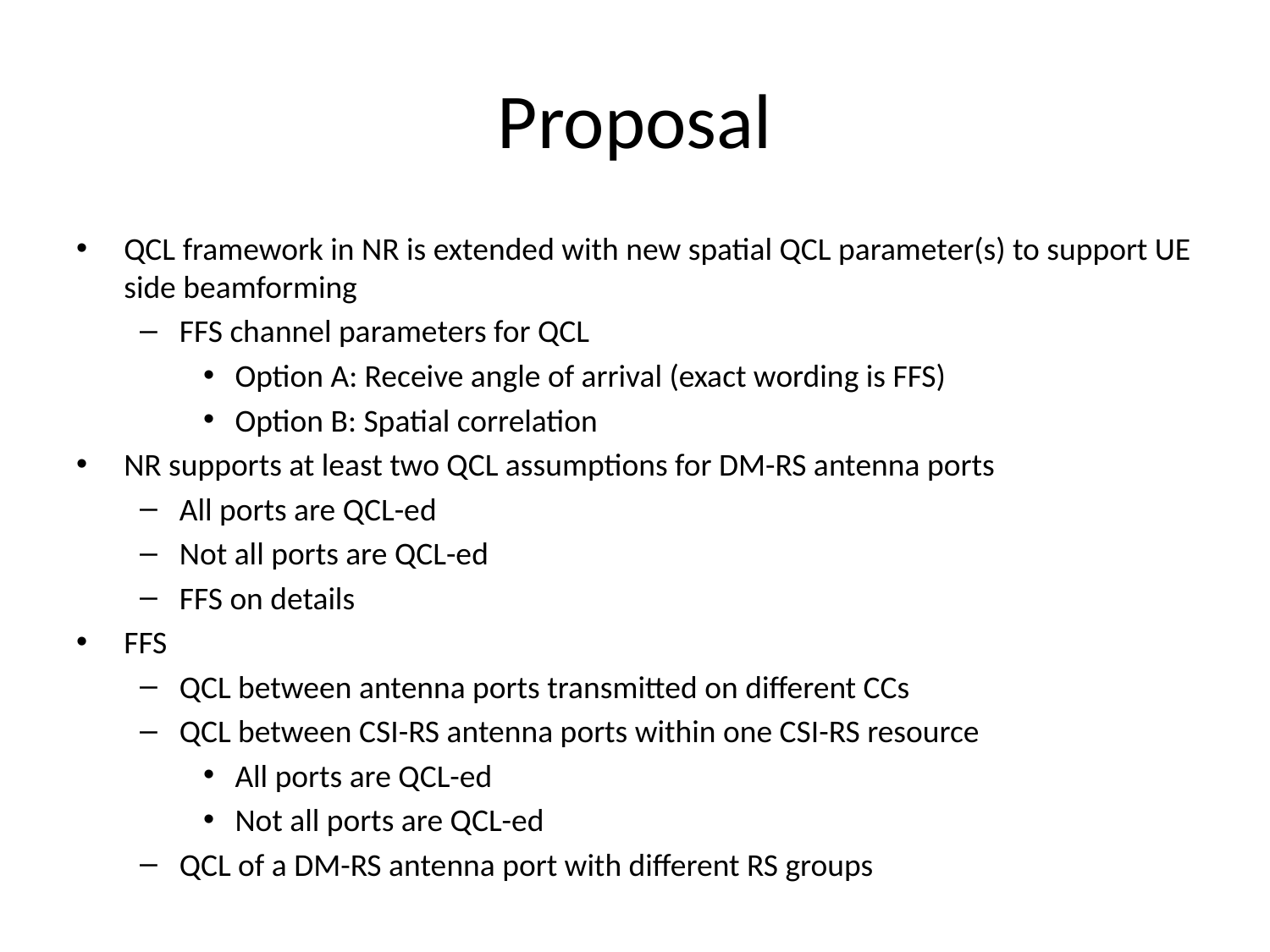

# Proposal
QCL framework in NR is extended with new spatial QCL parameter(s) to support UE side beamforming
FFS channel parameters for QCL
Option A: Receive angle of arrival (exact wording is FFS)
Option B: Spatial correlation
NR supports at least two QCL assumptions for DM-RS antenna ports
All ports are QCL-ed
Not all ports are QCL-ed
FFS on details
FFS
QCL between antenna ports transmitted on different CCs
QCL between CSI-RS antenna ports within one CSI-RS resource
All ports are QCL-ed
Not all ports are QCL-ed
QCL of a DM-RS antenna port with different RS groups